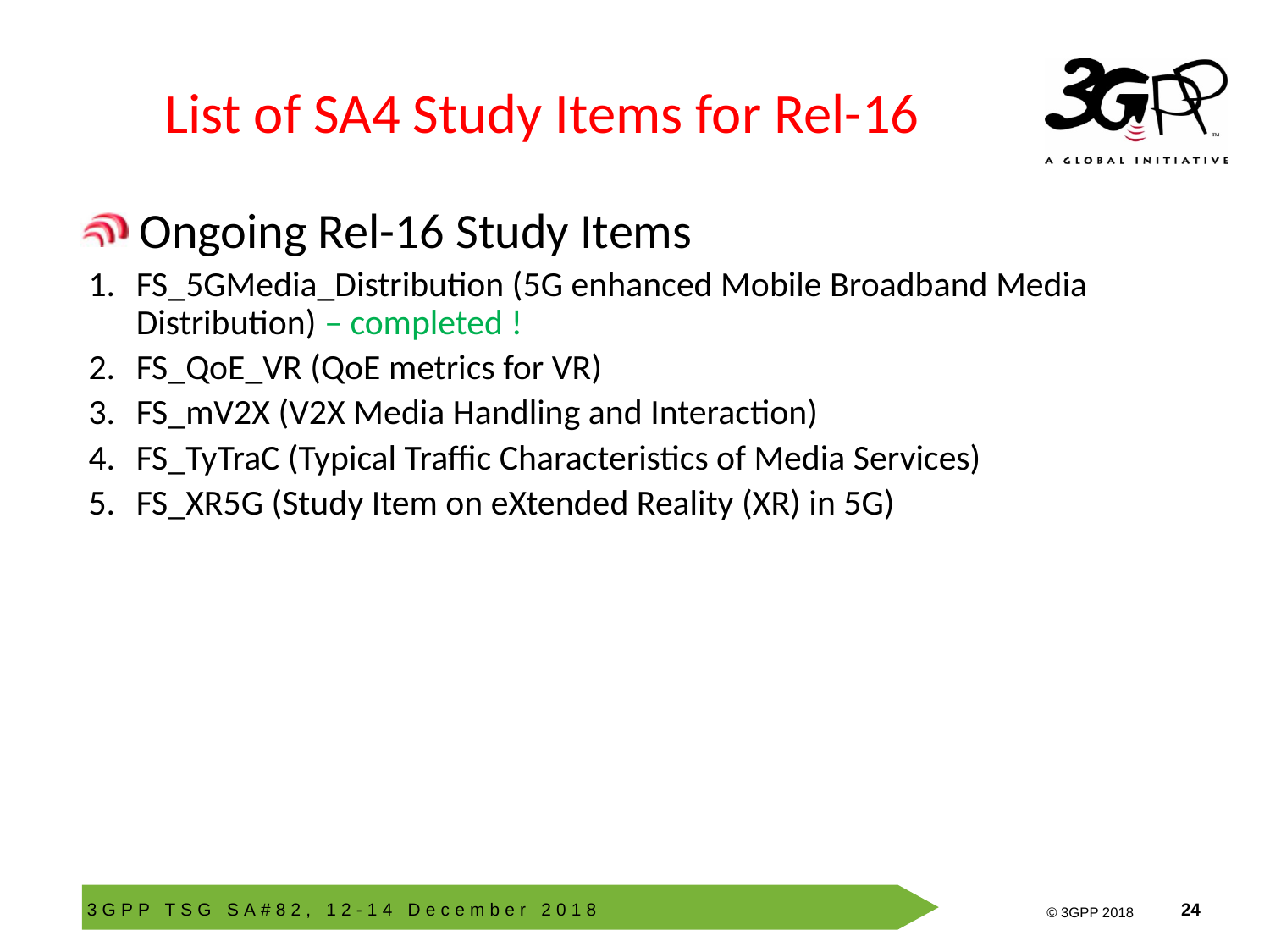

# List of SA4 Study Items for Rel-16
 Ongoing Rel-16 Study Items
FS_5GMedia_Distribution (5G enhanced Mobile Broadband Media Distribution) – completed !
FS_QoE_VR (QoE metrics for VR)
FS_mV2X (V2X Media Handling and Interaction)
FS_TyTraC (Typical Traffic Characteristics of Media Services)
FS_XR5G (Study Item on eXtended Reality (XR) in 5G)